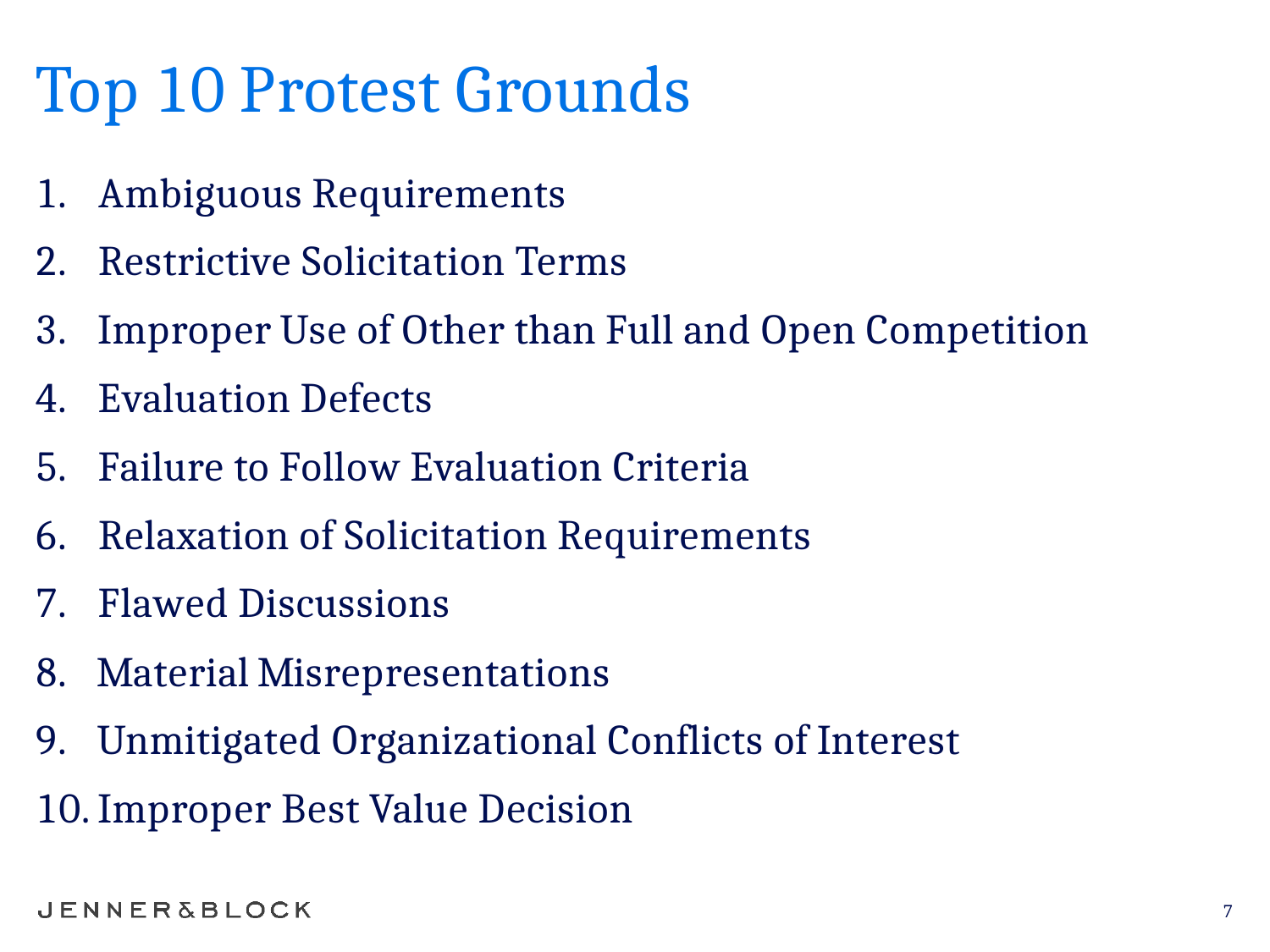

# Top 10 Protest Grounds
Ambiguous Requirements
Restrictive Solicitation Terms
Improper Use of Other than Full and Open Competition
Evaluation Defects
Failure to Follow Evaluation Criteria
Relaxation of Solicitation Requirements
Flawed Discussions
Material Misrepresentations
Unmitigated Organizational Conflicts of Interest
Improper Best Value Decision